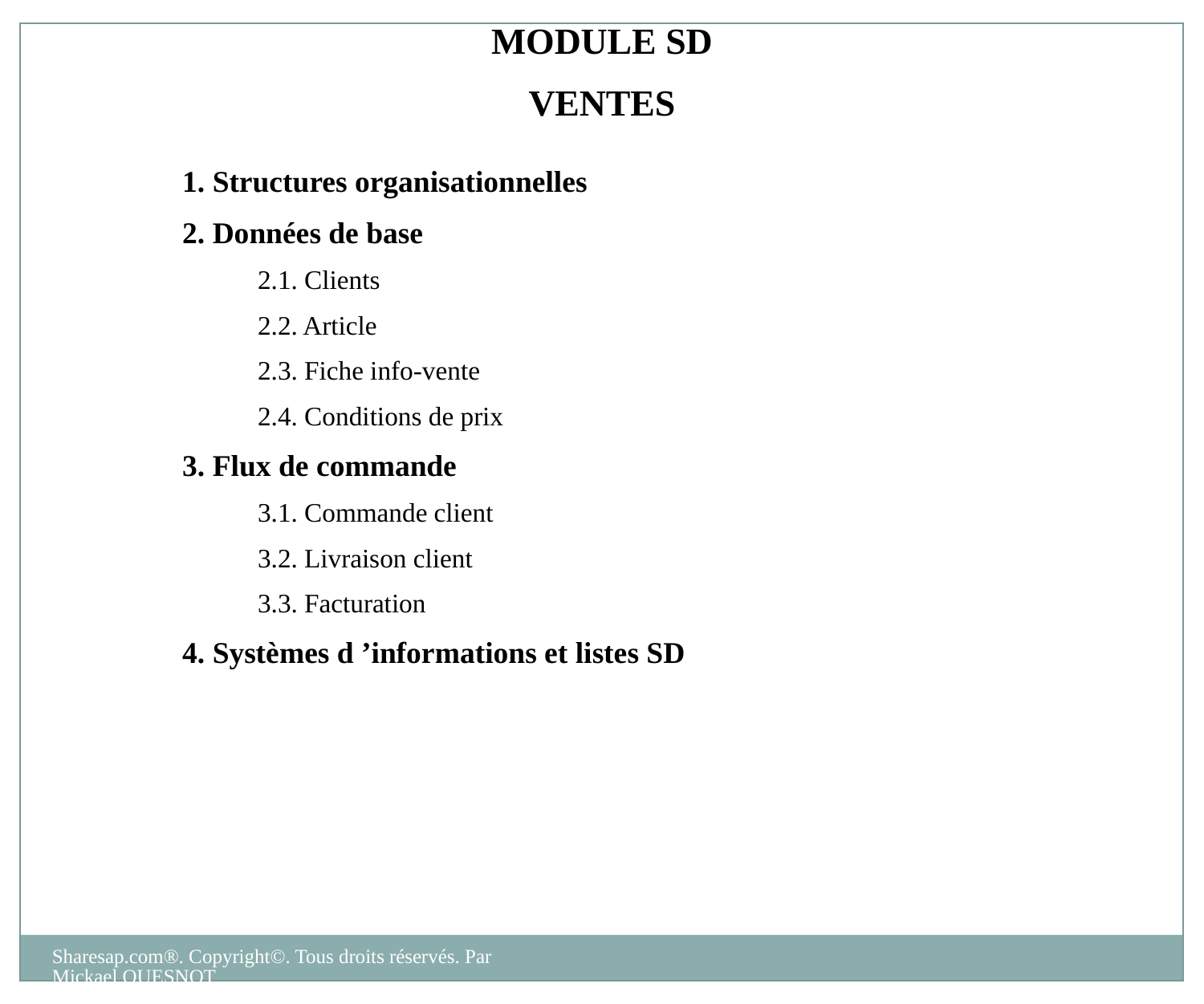

MODULE SD
VENTES
1. Structures organisationnelles
2. Données de base
	2.1. Clients
	2.2. Article
	2.3. Fiche info-vente
	2.4. Conditions de prix
3. Flux de commande
	3.1. Commande client
	3.2. Livraison client
	3.3. Facturation
4. Systèmes d ’informations et listes SD

Sharesap.com®. Copyright©. Tous droits réservés. Par Mickael QUESNOT